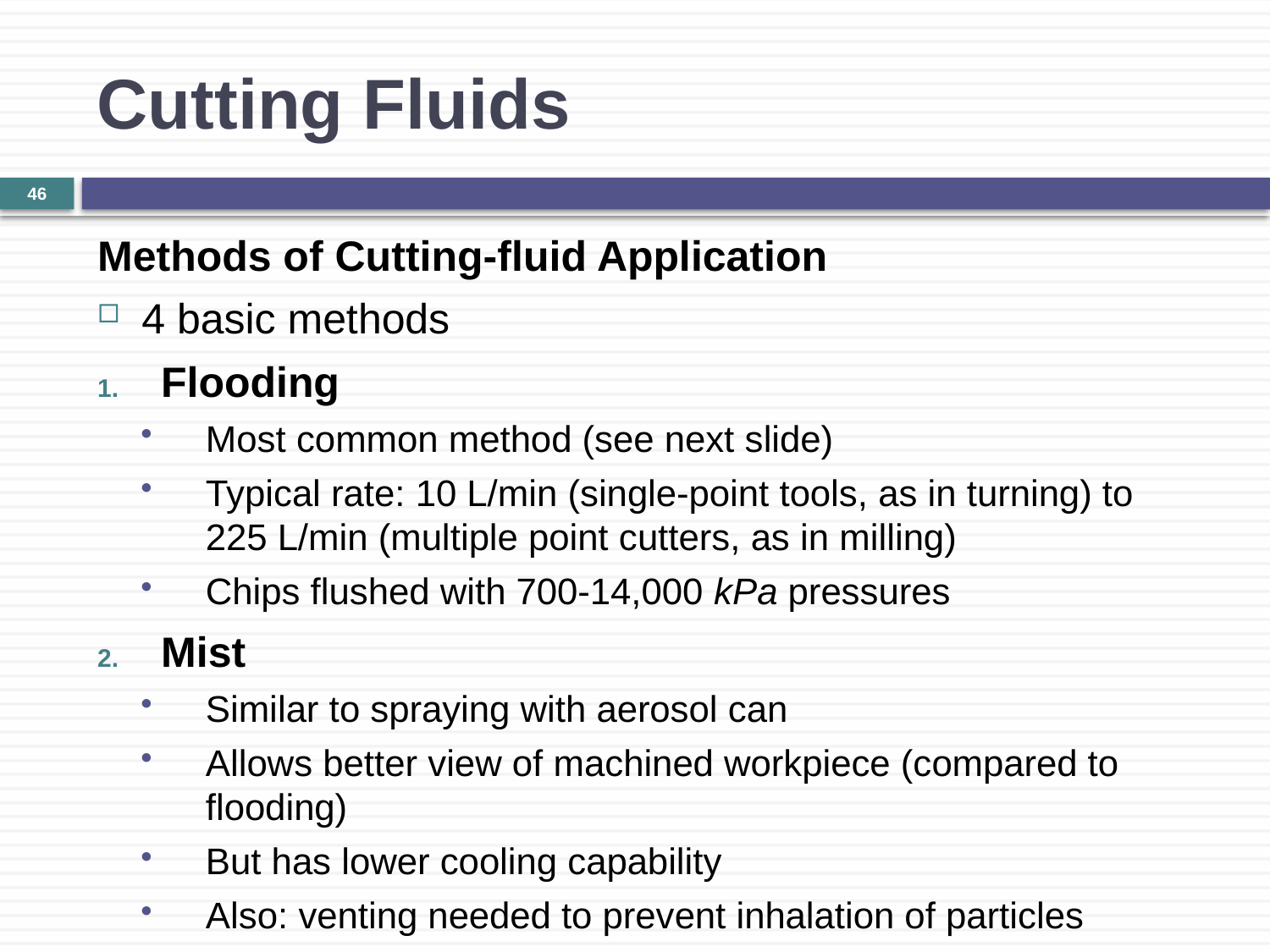

Cutting Fluids
46
Methods of Cutting-fluid Application
4 basic methods
Flooding
Most common method (see next slide)
Typical rate: 10 L/min (single-point tools, as in turning) to
225 L/min (multiple point cutters, as in milling)
Chips flushed with 700-14,000 kPa pressures
Mist
Similar to spraying with aerosol can
Allows better view of machined workpiece (compared to flooding)
But has lower cooling capability
Also: venting needed to prevent inhalation of particles